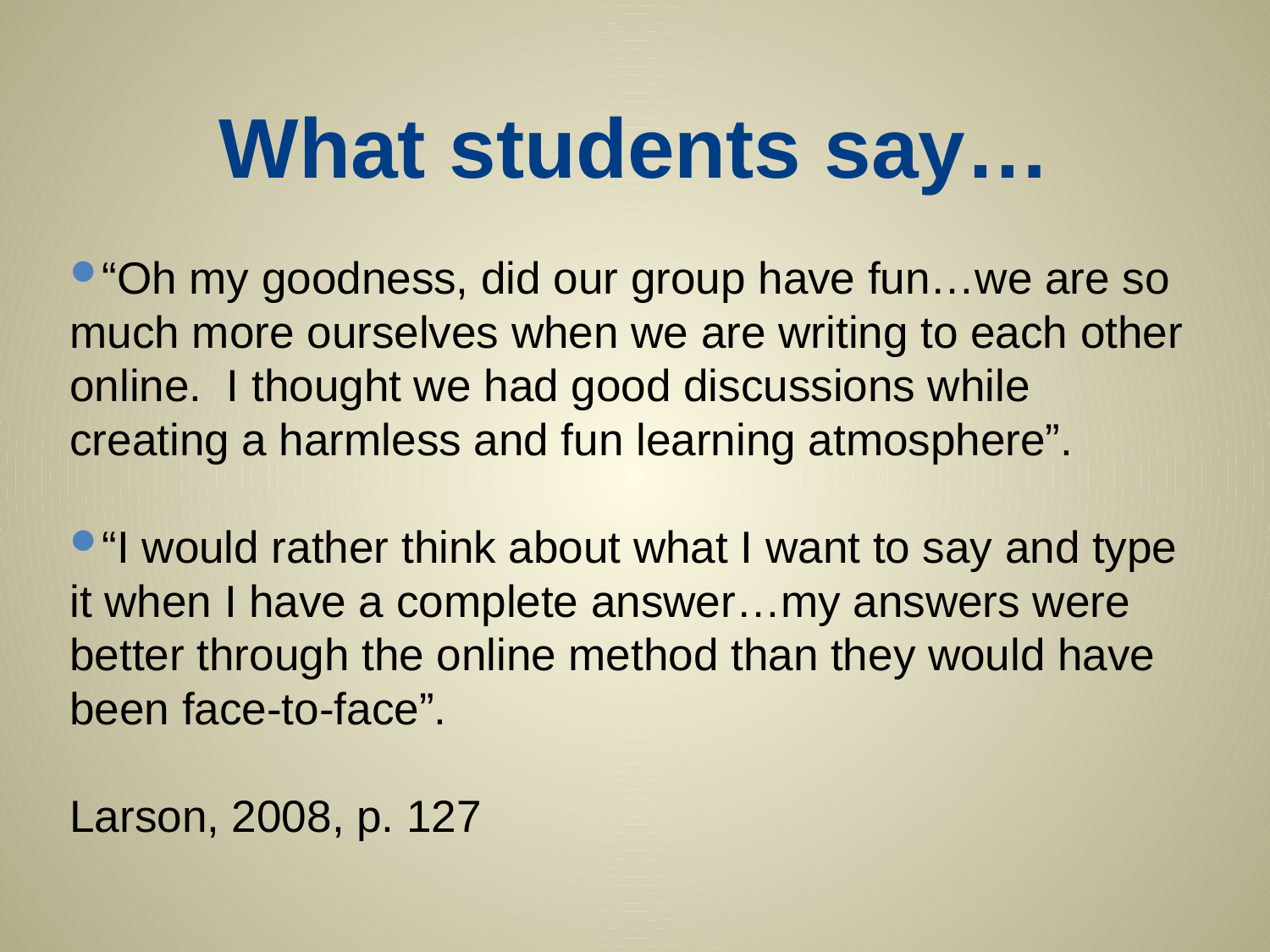

# What students say…
“Oh my goodness, did our group have fun…we are so much more ourselves when we are writing to each other online.  I thought we had good discussions while creating a harmless and fun learning atmosphere”.

“I would rather think about what I want to say and type it when I have a complete answer…my answers were better through the online method than they would have been face-to-face”.

Larson, 2008, p. 127